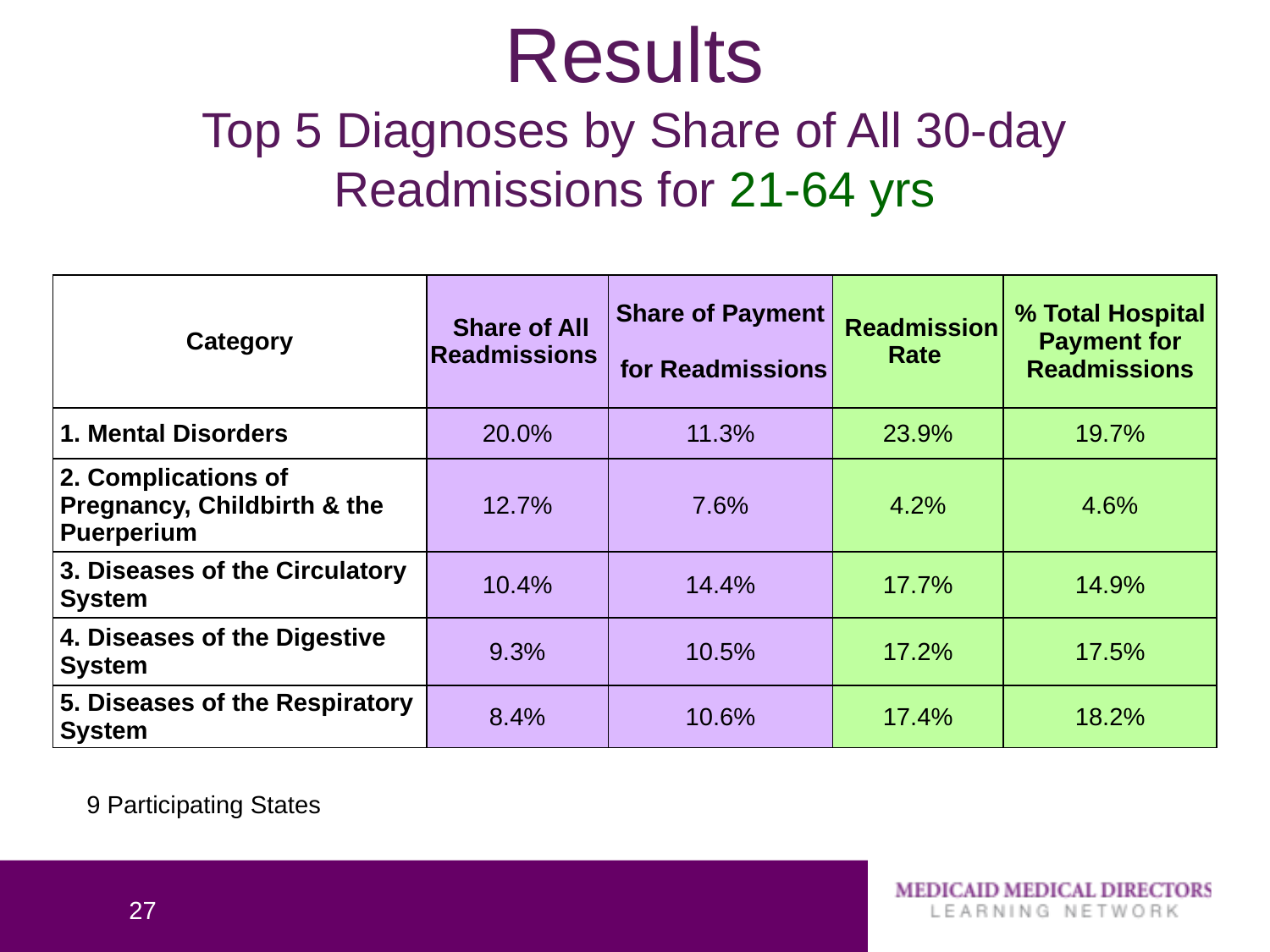

# Results Top 5 Diagnoses by Share of All 30-day Readmissions for 21-64 yrs
| Category | Share of All Readmissions | Share of Payment for Readmissions | Readmission Rate | % Total Hospital Payment for Readmissions |
| --- | --- | --- | --- | --- |
| 1. Mental Disorders | 20.0% | 11.3% | 23.9% | 19.7% |
| 2. Complications of Pregnancy, Childbirth & the Puerperium | 12.7% | 7.6% | 4.2% | 4.6% |
| 3. Diseases of the Circulatory System | 10.4% | 14.4% | 17.7% | 14.9% |
| 4. Diseases of the Digestive System | 9.3% | 10.5% | 17.2% | 17.5% |
| 5. Diseases of the Respiratory System | 8.4% | 10.6% | 17.4% | 18.2% |
9 Participating States
27